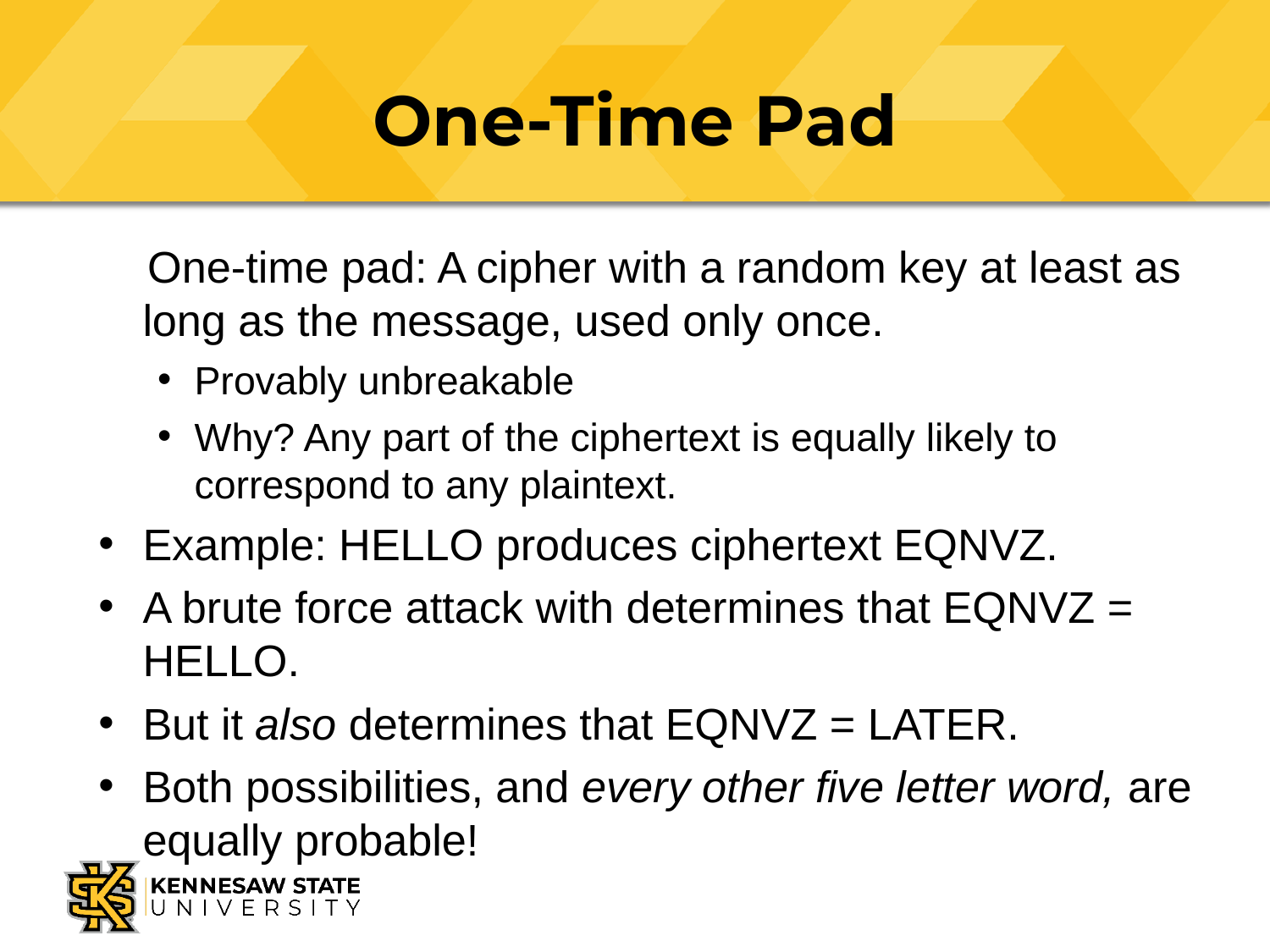

# One-Time Pad
    One-time pad: A cipher with a random key at least as long as the message, used only once.
Provably unbreakable
Why? Any part of the ciphertext is equally likely to correspond to any plaintext.
Example: HELLO produces ciphertext EQNVZ.
A brute force attack with determines that EQNVZ = HELLO.
But it also determines that EQNVZ = LATER.
Both possibilities, and every other five letter word, are equally probable!